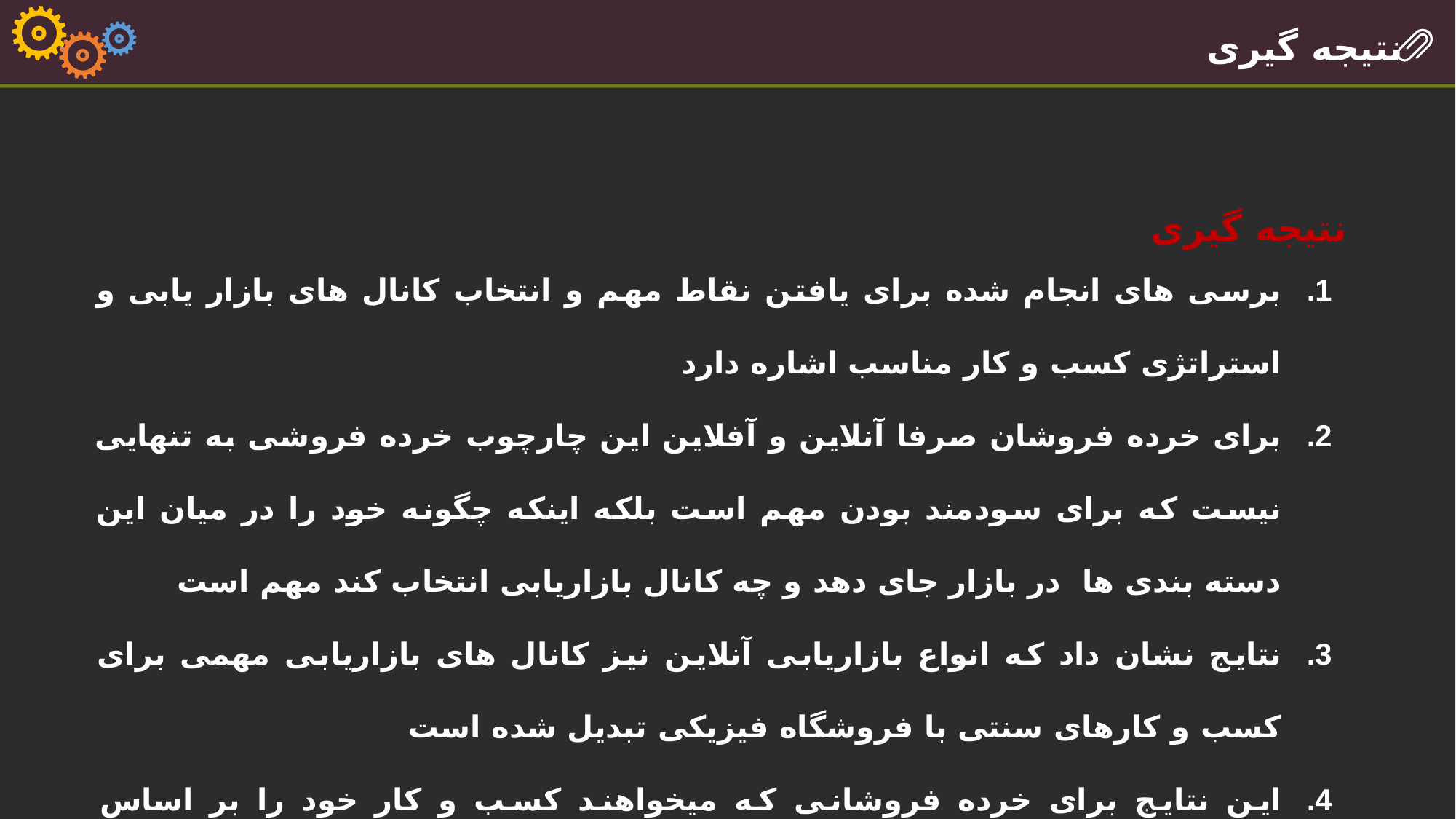

نتیجه گیری

نتیجه گیری
برسی های انجام شده برای یافتن نقاط مهم و انتخاب کانال های بازار یابی و استراتژی کسب و کار مناسب اشاره دارد
برای خرده فروشان صرفا آنلاین و آفلاین این چارچوب خرده فروشی به تنهایی نیست که برای سودمند بودن مهم است بلکه اینکه چگونه خود را در میان این دسته بندی ها  در بازار جای دهد و چه کانال بازاریابی انتخاب کند مهم است
نتایج نشان داد که انواع بازاریابی آنلاین نیز کانال های بازاریابی مهمی برای کسب و کارهای سنتی با فروشگاه فیزیکی تبدیل شده است
این نتایج برای خرده فروشانی که میخواهند کسب و کار خود را بر اساس چارچوب خرده فروشی ، استراتژی کسب و کار و کانال های بازاریابی پیوند بزنند مفید است